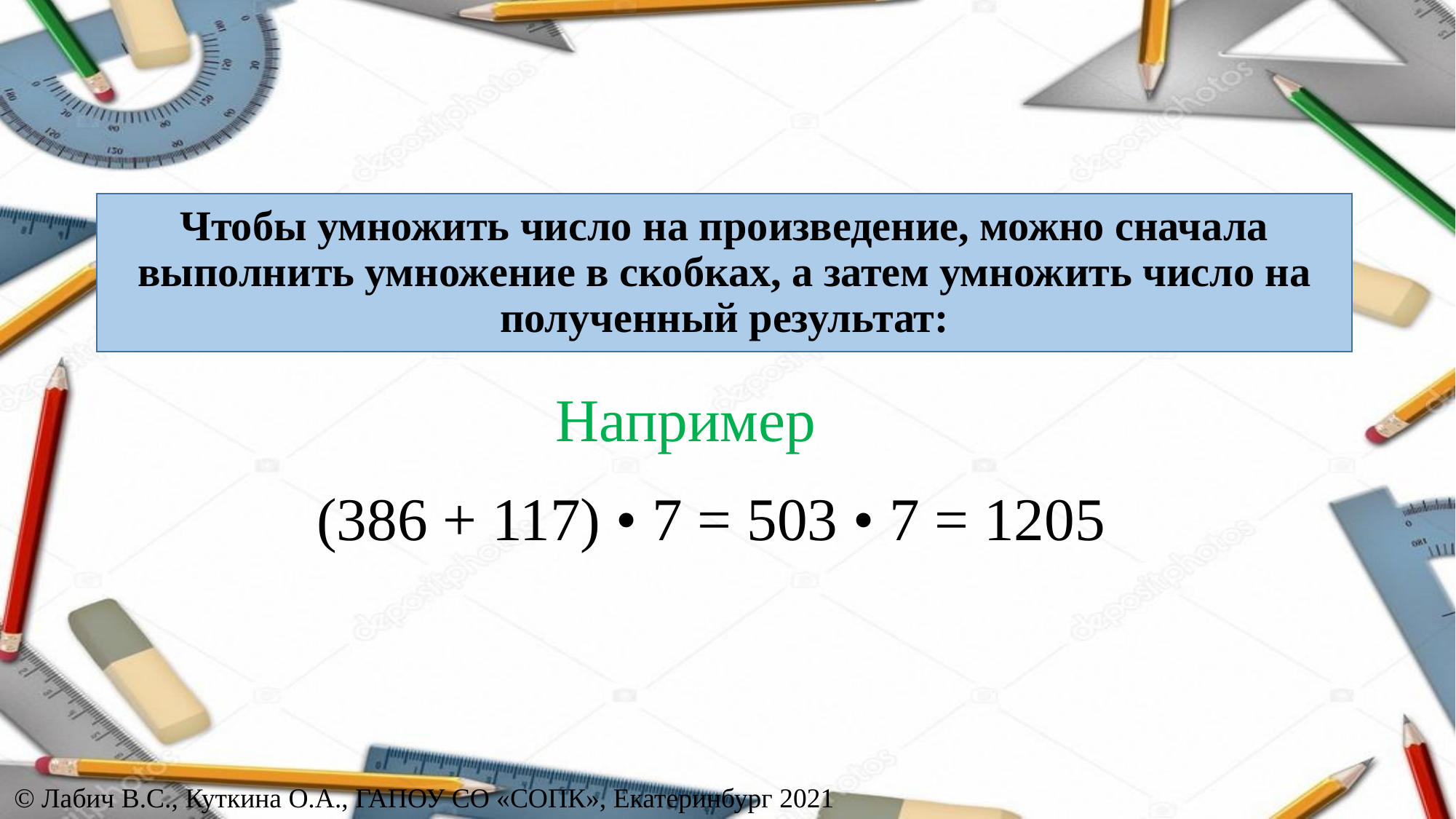

# Чтобы умножить число на произведение, можно сначала выполнить умножение в скобках, а затем умножить число на полученный результат:
Например
(386 + 117) • 7 = 503 • 7 = 1205
© Лабич В.С., Куткина О.А., ГАПОУ СО «СОПК», Екатеринбург 2021